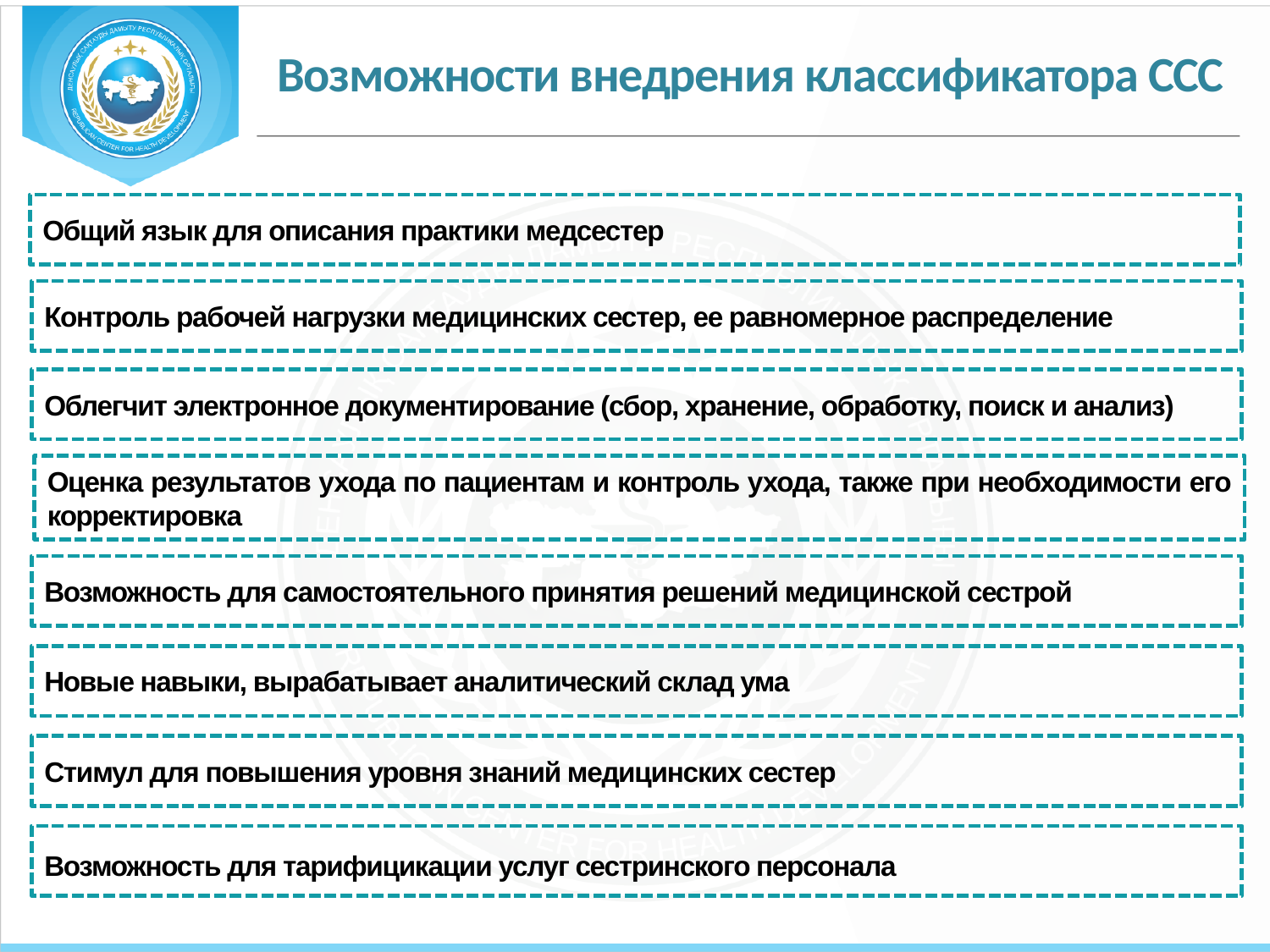

# Возможности внедрения классификатора ССС
Общий язык для описания практики медсестер
Контроль рабочей нагрузки медицинских сестер, ее равномерное распределение
Облегчит электронное документирование (сбор, хранение, обработку, поиск и анализ)
Оценка результатов ухода по пациентам и контроль ухода, также при необходимости его корректировка
Возможность для самостоятельного принятия решений медицинской сестрой
Новые навыки, вырабатывает аналитический склад ума
Стимул для повышения уровня знаний медицинских сестер

Возможность для тарифицикации услуг сестринского персонала